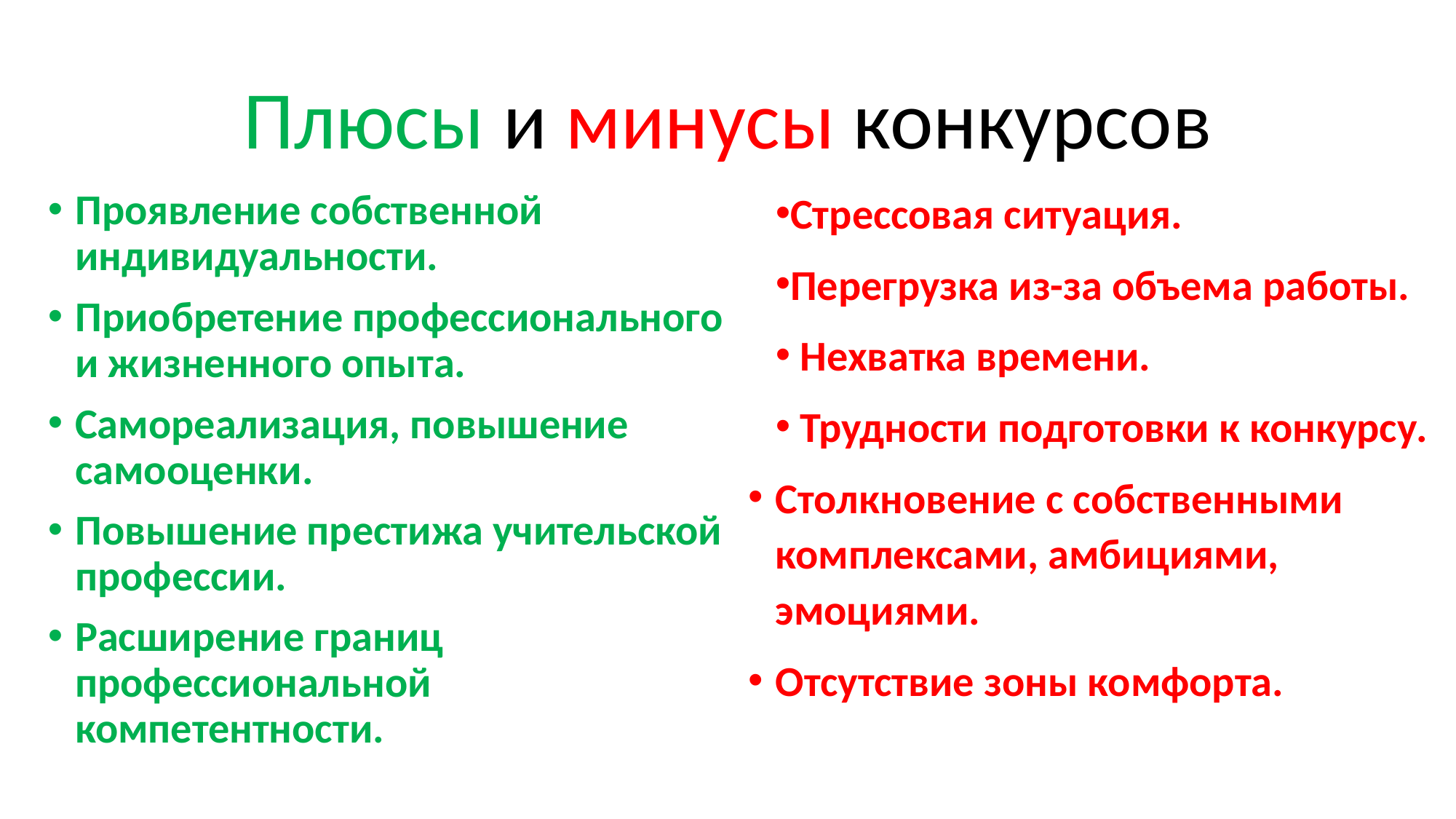

# Плюсы и минусы конкурсов
Стрессовая ситуация.
Перегрузка из-за объема работы.
 Нехватка времени.
 Трудности подготовки к конкурсу.
Столкновение с собственными комплексами, амбициями, эмоциями.
Отсутствие зоны комфорта.
Проявление собственной индивидуальности.
Приобретение профессионального и жизненного опыта.
Самореализация, повышение самооценки.
Повышение престижа учительской профессии.
Расширение границ профессиональной компетентности.